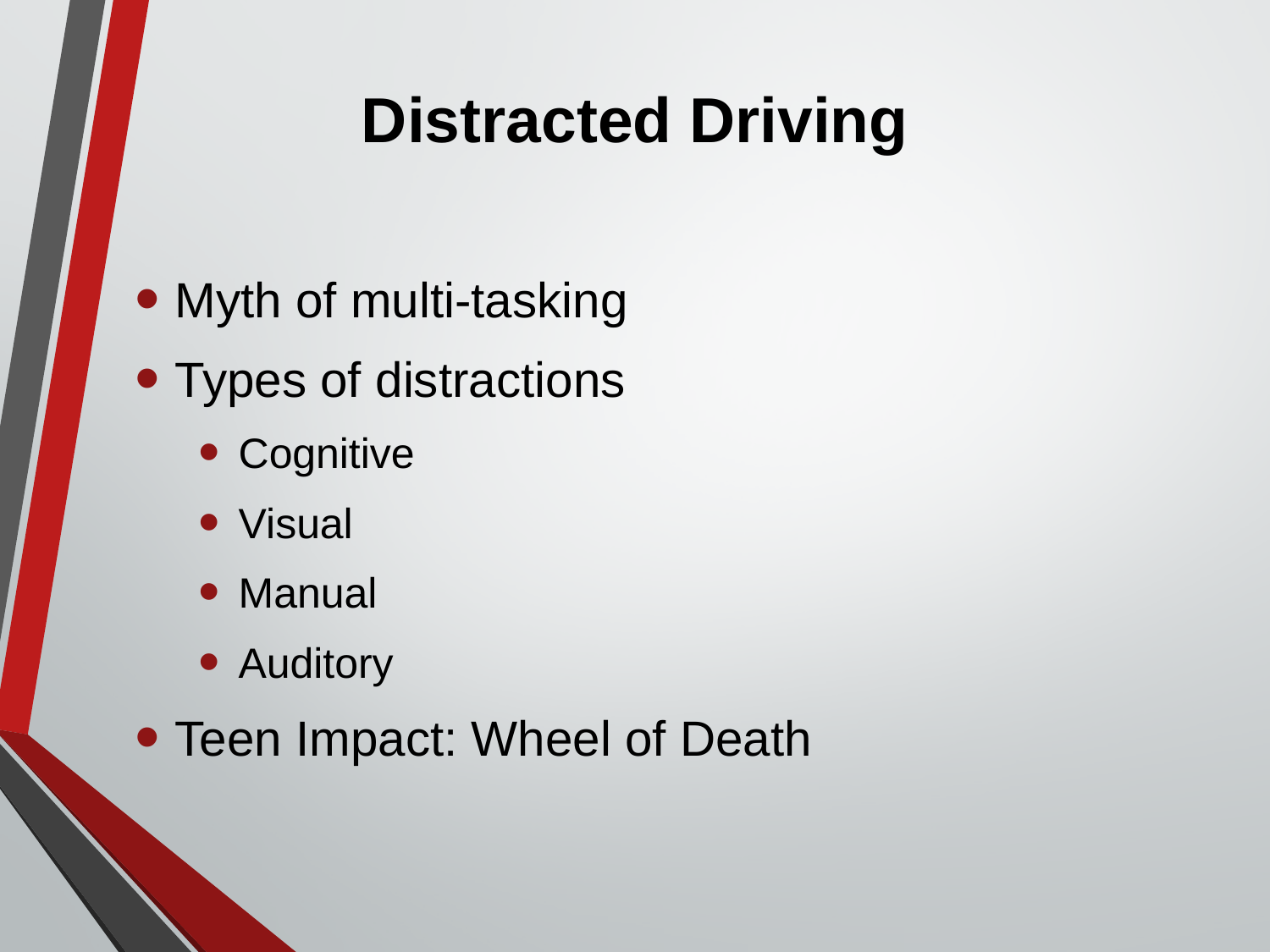

# Distracted Driving
Myth of multi-tasking
Types of distractions
Cognitive
Visual
Manual
Auditory
Teen Impact: Wheel of Death